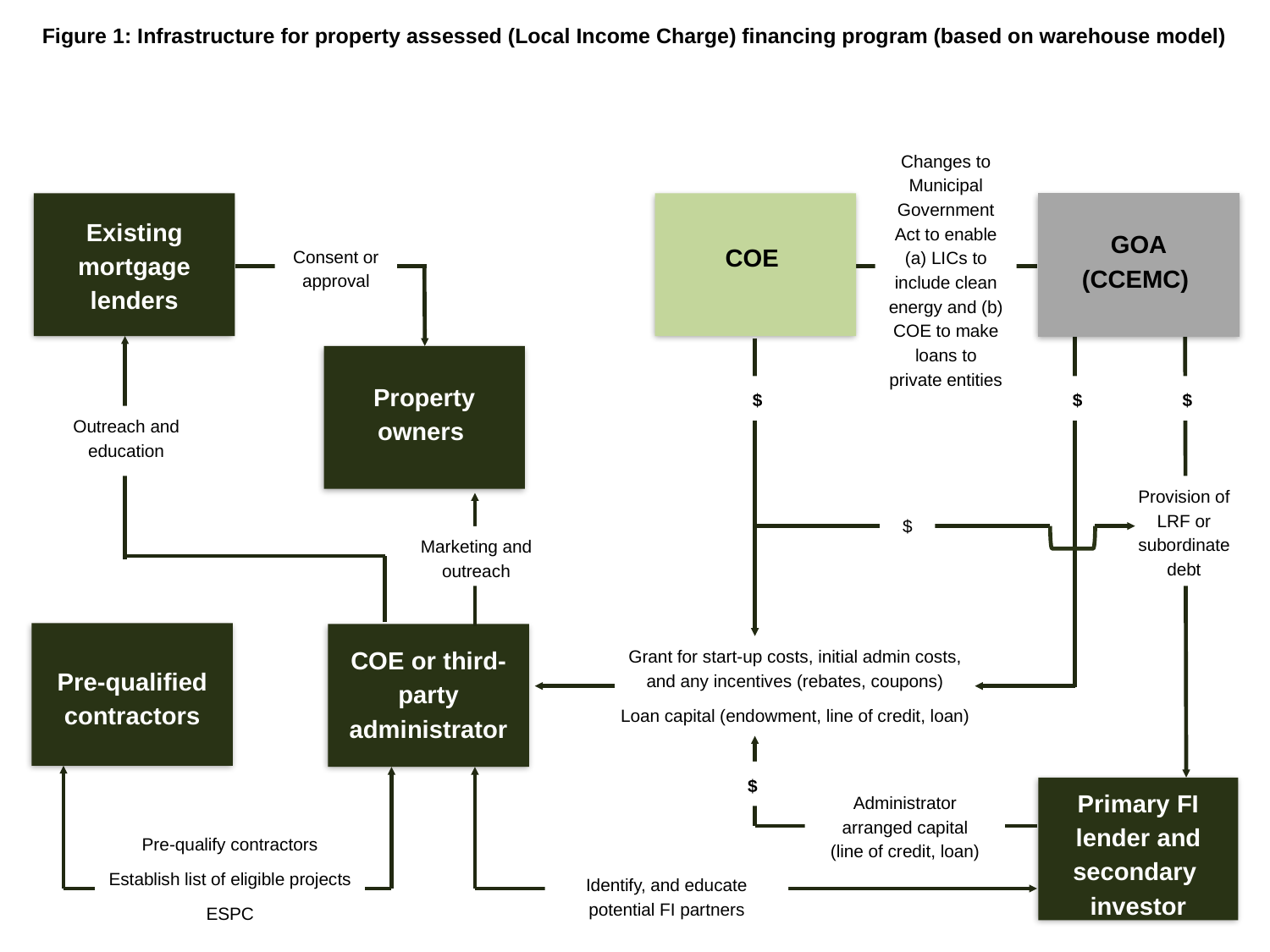

Figure 1: Infrastructure for property assessed (Local Income Charge) financing program (based on warehouse model)
Changes to Municipal Government Act to enable (a) LICs to include clean energy and (b) COE to make loans to private entities

Existing mortgage lenders

COE

GOA
(CCEMC)
Consent or approval

Property owners
$
$
$
Outreach and education
Provision of LRF or subordinate debt
$

Marketing and outreach

Pre-qualified contractors

COE or third-party administrator
Grant for start-up costs, initial admin costs, and any incentives (rebates, coupons)
Loan capital (endowment, line of credit, loan)
$
Primary FI lender and secondary  investor
Administrator arranged capital
(line of credit, loan)
Pre-qualify contractors
Establish list of eligible projects
ESPC
Identify, and educate potential FI partners